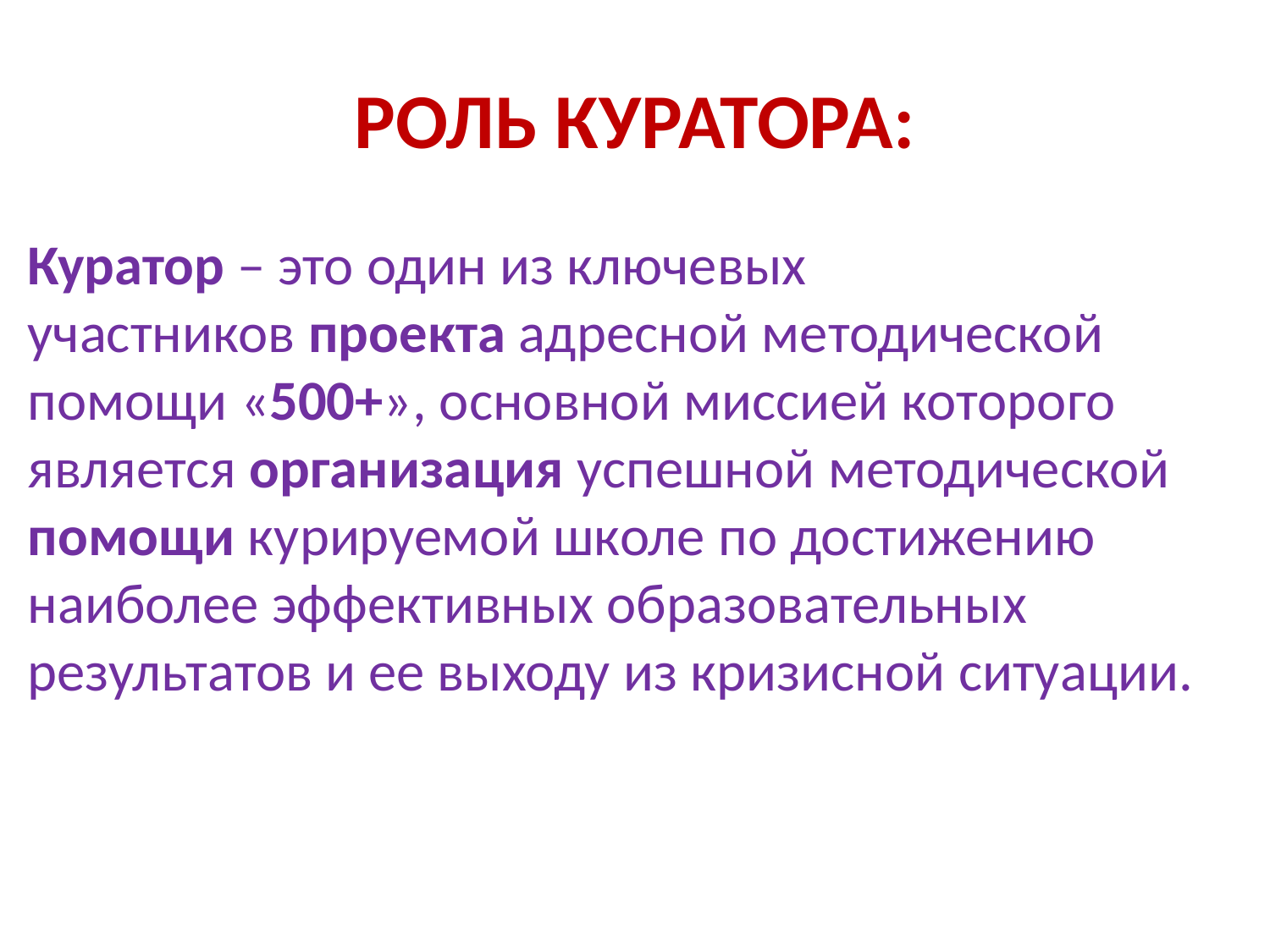

# РОЛЬ КУРАТОРА:
Куратор – это один из ключевых участников проекта адресной методической помощи «500+», основной миссией которого является организация успешной методической помощи курируемой школе по достижению наиболее эффективных образовательных результатов и ее выходу из кризисной ситуации.